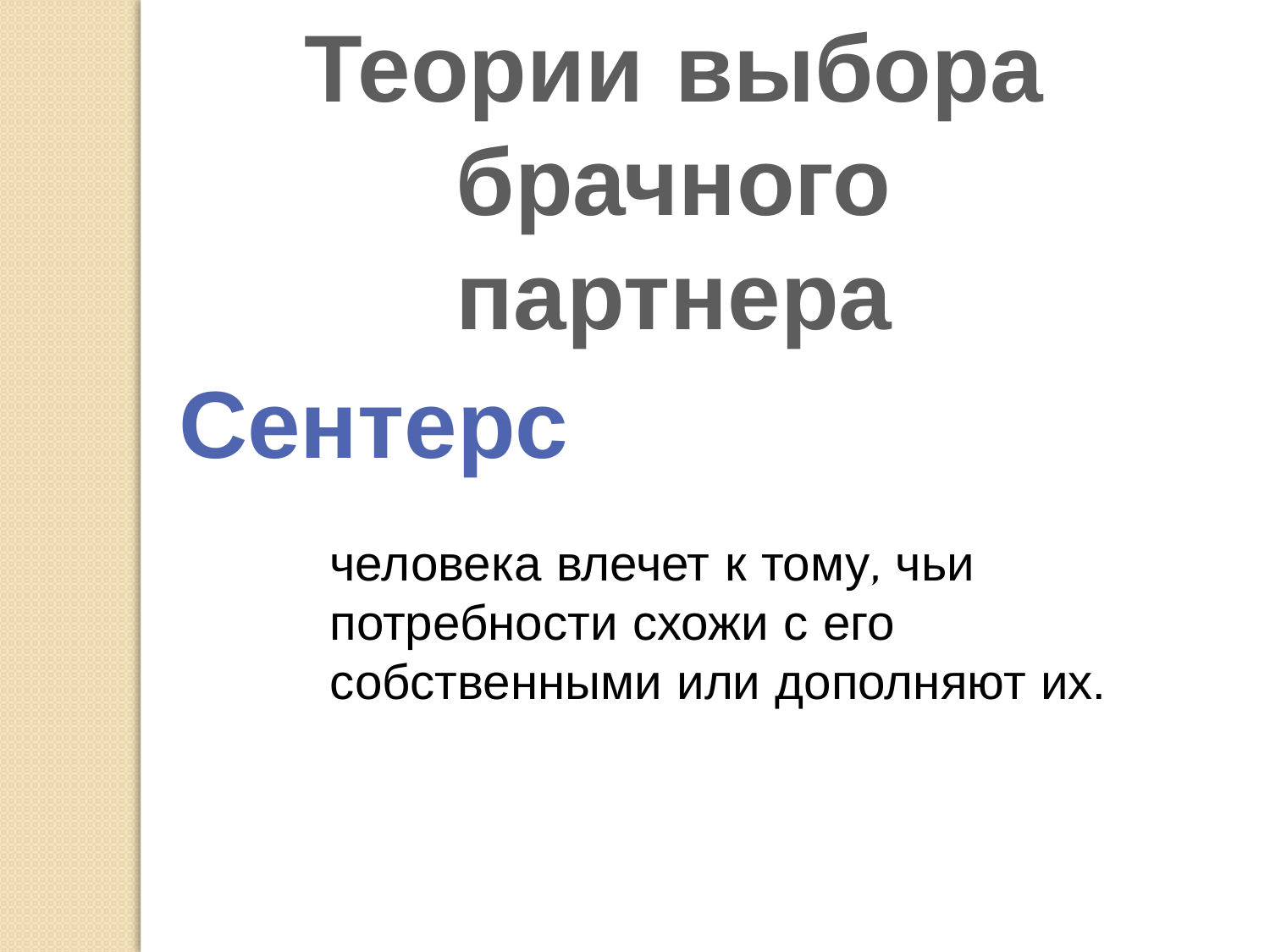

Теории выбора брачного партнера
Сентерс
человека влечет к тому, чьи потребности схожи с его собственными или дополняют их.